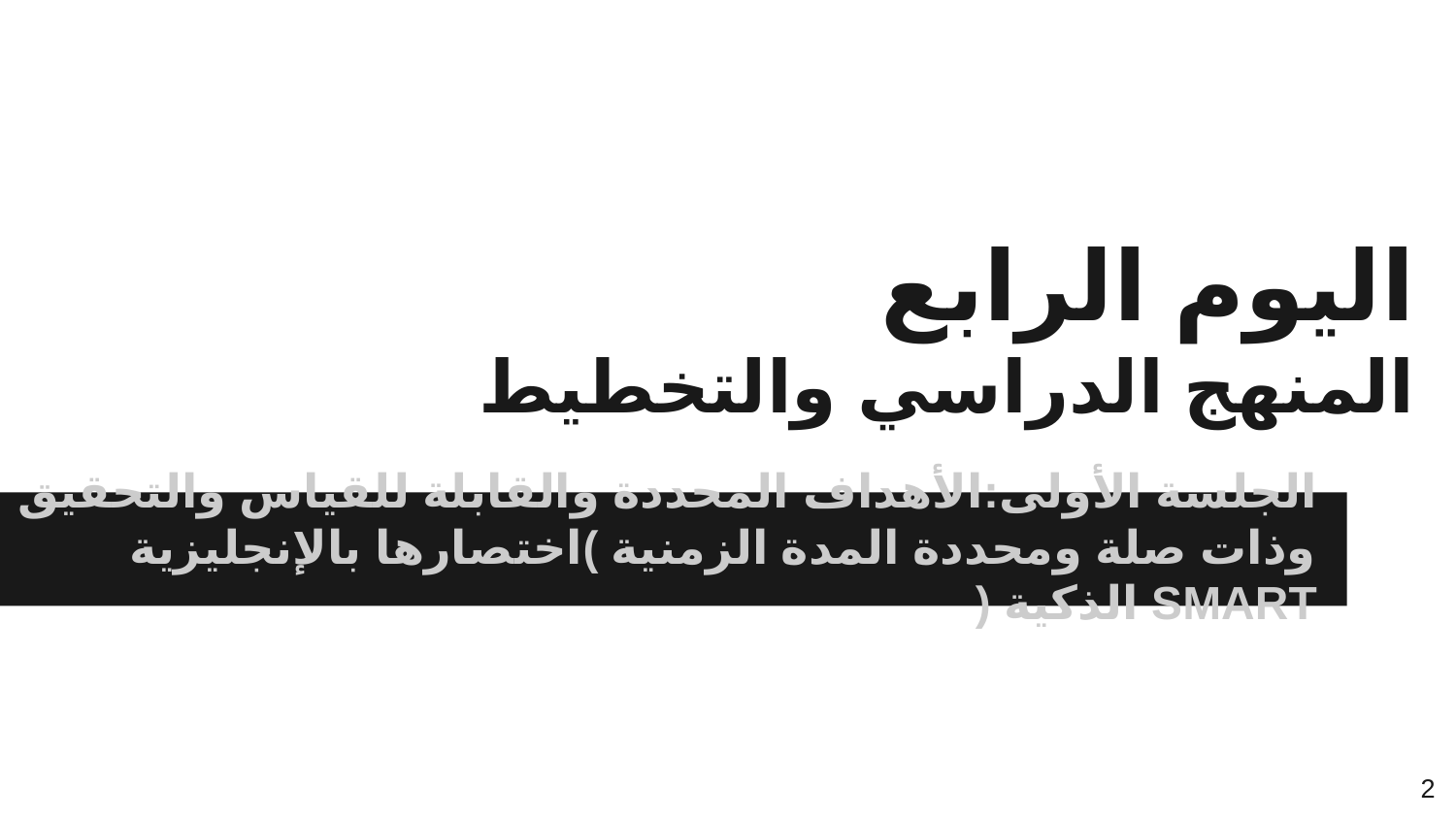

# اليوم الرابع
المنهج الدراسي والتخطيط
الجلسة الأولى:الأهداف المحددة والقابلة للقياس والتحقيق وذات صلة ومحددة المدة الزمنية )اختصارها بالإنجليزية SMART الذكية (
2